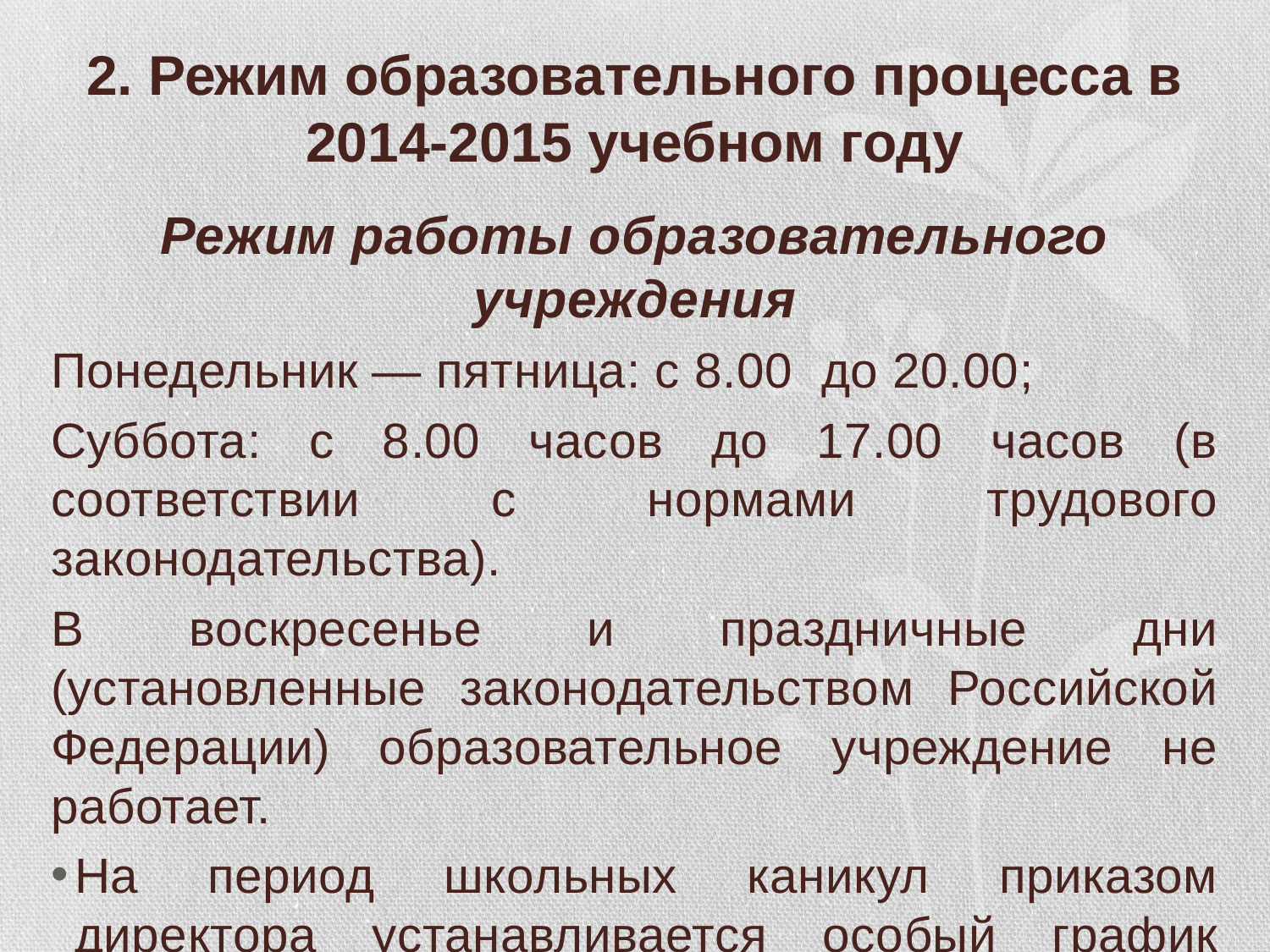

# 2. Режим образовательного процесса в 2014-2015 учебном году
Режим работы образовательного учреждения
Понедельник — пятница: с 8.00  до 20.00;
Суббота: с 8.00 часов до 17.00 часов (в соответствии с нормами трудового законодательства).
В воскресенье и праздничные дни (установленные законодательством Российской Федерации) образовательное учреждение не работает.
На период школьных каникул приказом директора устанавливается особый график работы образовательного учреждения.